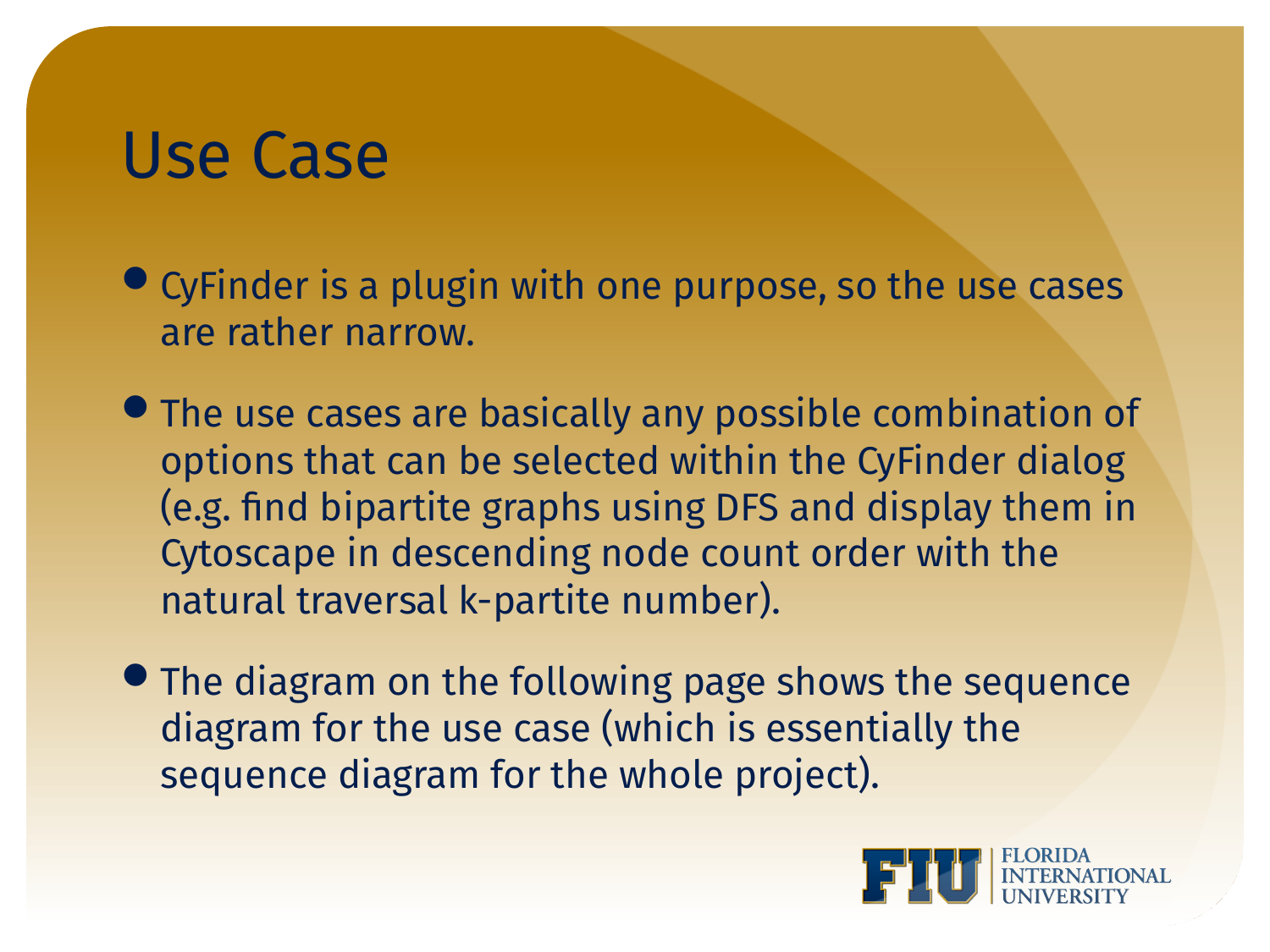

# Use Case
CyFinder is a plugin with one purpose, so the use cases are rather narrow.
The use cases are basically any possible combination of options that can be selected within the CyFinder dialog (e.g. find bipartite graphs using DFS and display them in Cytoscape in descending node count order with the natural traversal k-partite number).
The diagram on the following page shows the sequence diagram for the use case (which is essentially the sequence diagram for the whole project).